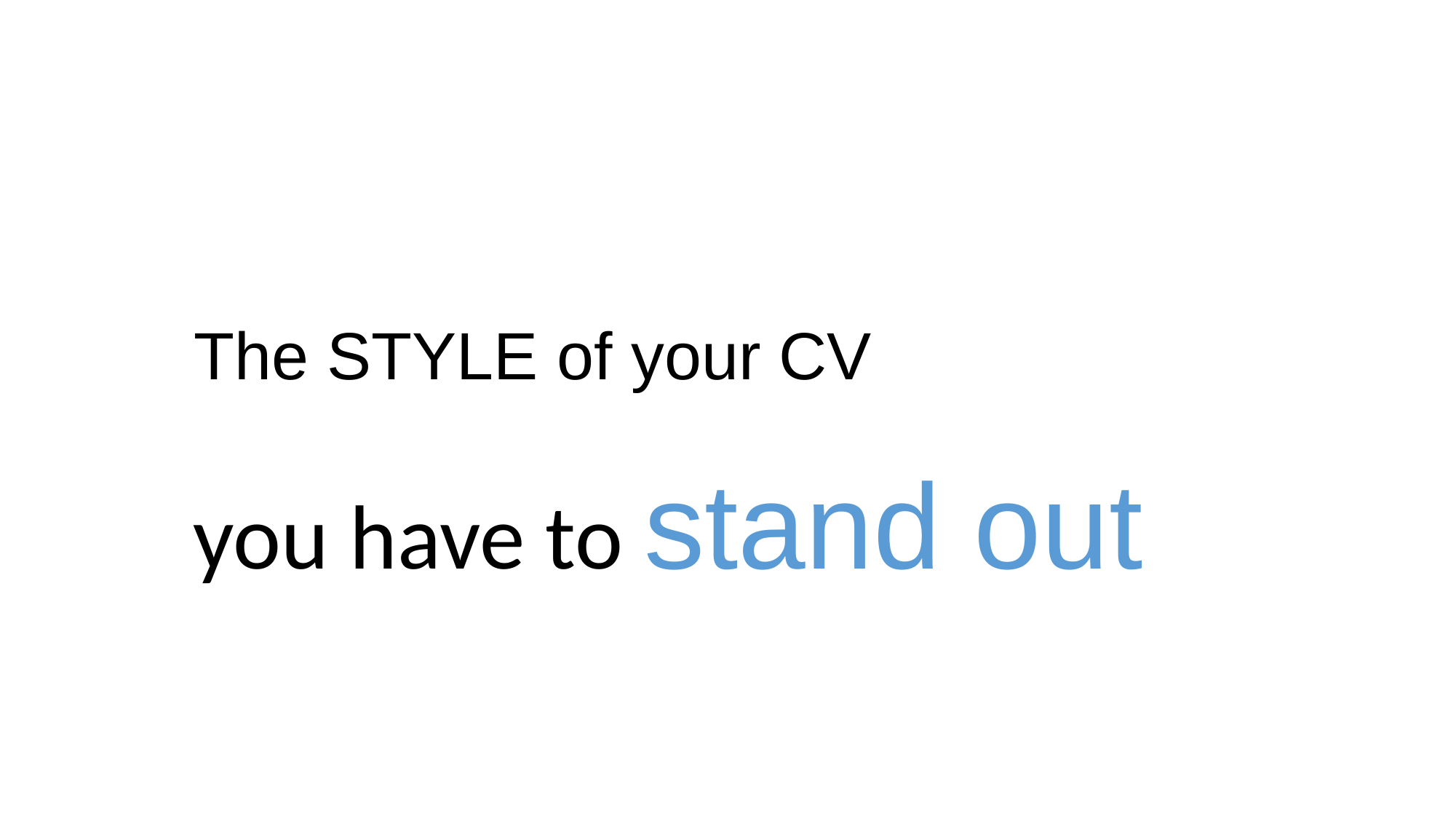

# The STYLE of your CV
you have to stand out